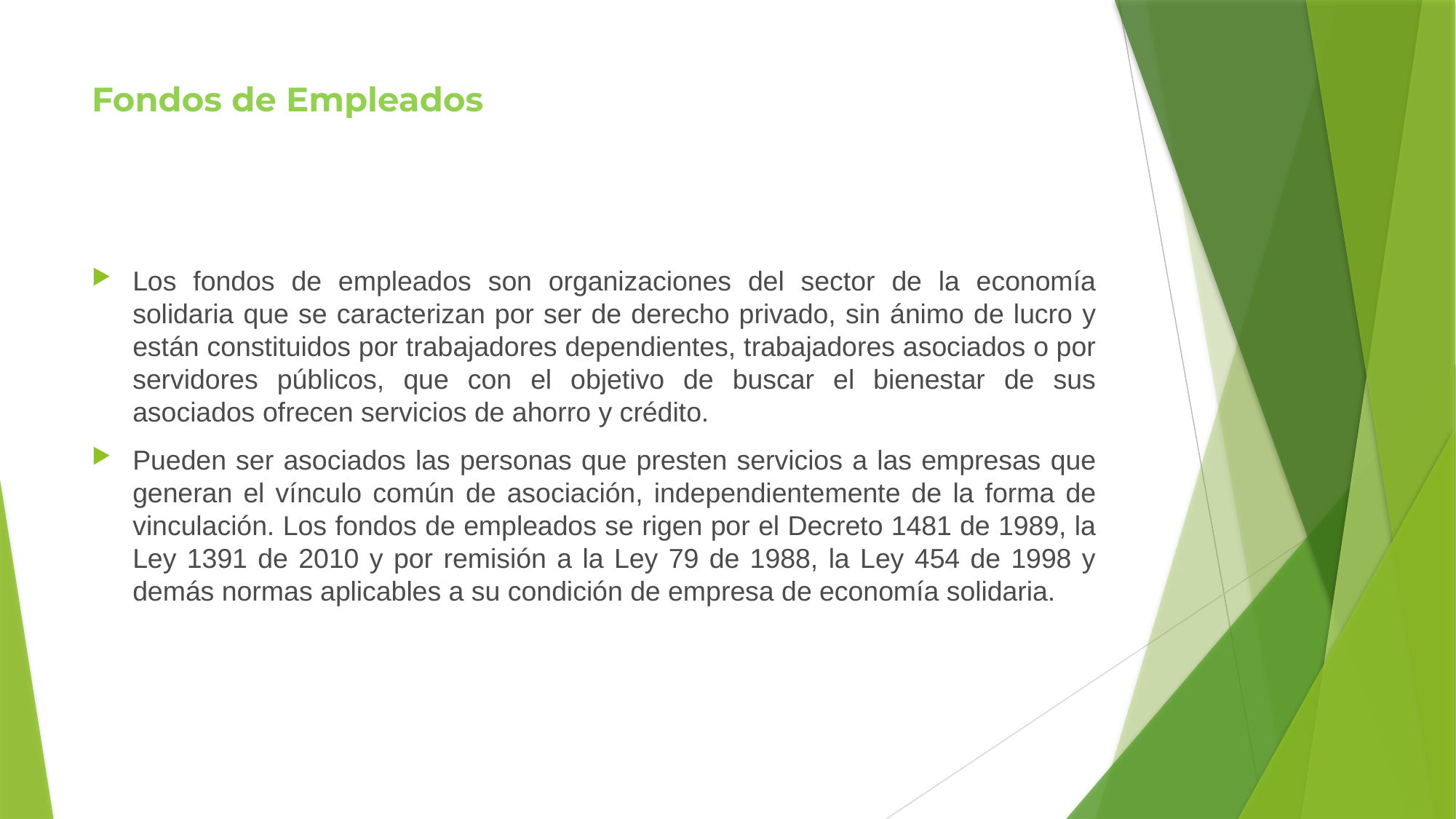

# Fondos de Empleados
Los fondos de empleados son organizaciones del sector de la economía solidaria que se caracterizan por ser de derecho privado, sin ánimo de lucro y están constituidos por trabajadores dependientes, trabajadores asociados o por servidores públicos, que con el objetivo de buscar el bienestar de sus asociados ofrecen servicios de ahorro y crédito.
Pueden ser asociados las personas que presten servicios a las empresas que generan el vínculo común de asociación, independientemente de la forma de vinculación. Los fondos de empleados se rigen por el Decreto 1481 de 1989, la Ley 1391 de 2010 y por remisión a la Ley 79 de 1988, la Ley 454 de 1998 y demás normas aplicables a su condición de empresa de economía solidaria.